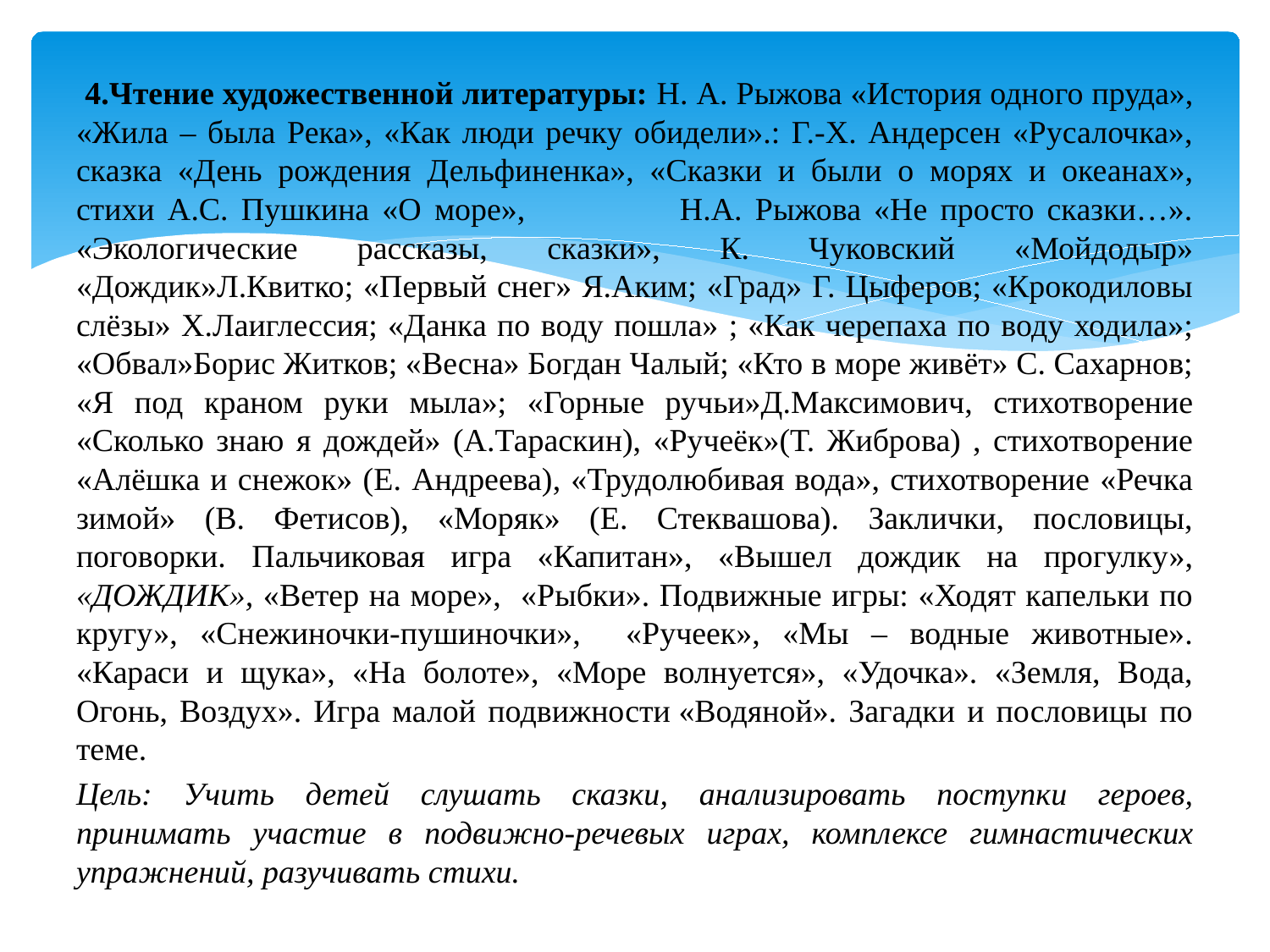

#
 4.Чтение художественной литературы: Н. А. Рыжова «История одного пруда», «Жила – была Река», «Как люди речку обидели».: Г.-Х. Андерсен «Русалочка», сказка «День рождения Дельфиненка», «Сказки и были о морях и океанах», стихи А.С. Пушкина «О море»,            Н.А. Рыжова «Не просто сказки…». «Экологические рассказы, сказки», К. Чуковский «Мойдодыр» «Дождик»Л.Квитко; «Первый снег» Я.Аким; «Град» Г. Цыферов; «Крокодиловы слёзы» Х.Лаиглессия; «Данка по воду пошла» ; «Как черепаха по воду ходила»; «Обвал»Борис Житков; «Весна» Богдан Чалый; «Кто в море живёт» С. Сахарнов; «Я под краном руки мыла»; «Горные ручьи»Д.Максимович, стихотворение «Сколько знаю я дождей» (А.Тараскин), «Ручеёк»(Т. Жиброва) , стихотворение «Алёшка и снежок» (Е. Андреева), «Трудолюбивая вода», стихотворение «Речка зимой» (В. Фетисов), «Моряк» (Е. Стеквашова). Заклички, пословицы, поговорки. Пальчиковая игра «Капитан», «Вышел дождик на прогулку», «ДОЖДИК», «Ветер на море»,  «Рыбки». Подвижные игры: «Ходят капельки по кругу», «Снежиночки-пушиночки»,  «Ручеек», «Мы – водные животные». «Караси и щука», «На болоте», «Море волнуется», «Удочка». «Земля, Вода, Огонь, Воздух». Игра малой подвижности «Водяной». Загадки и пословицы по теме.
Цель: Учить детей слушать сказки, анализировать поступки героев, принимать участие в подвижно-речевых играх, комплексе гимнастических упражнений, разучивать стихи.